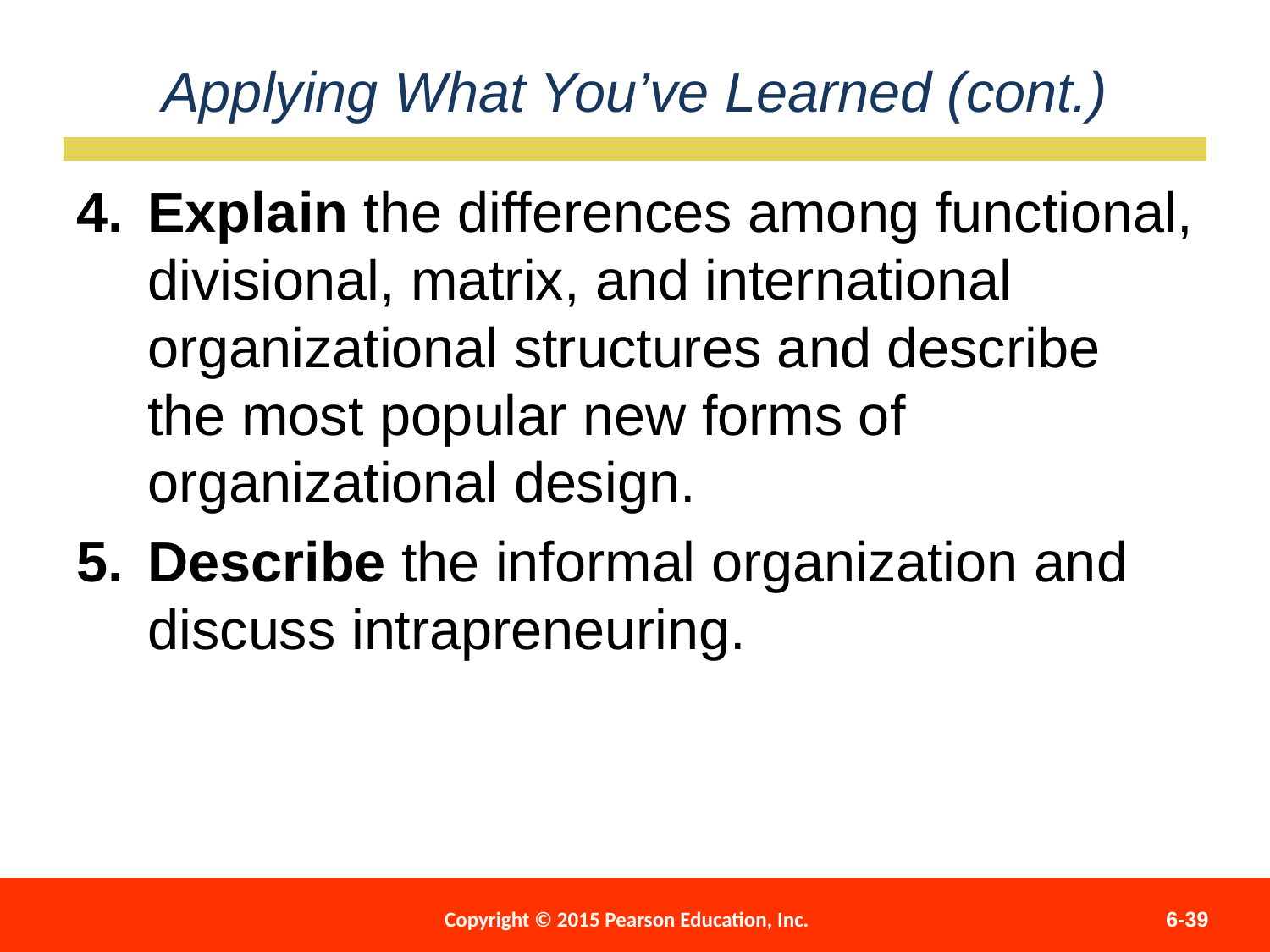

Applying What You’ve Learned (cont.)
Explain the differences among functional, divisional, matrix, and international organizational structures and describe the most popular new forms of organizational design.
Describe the informal organization and discuss intrapreneuring.